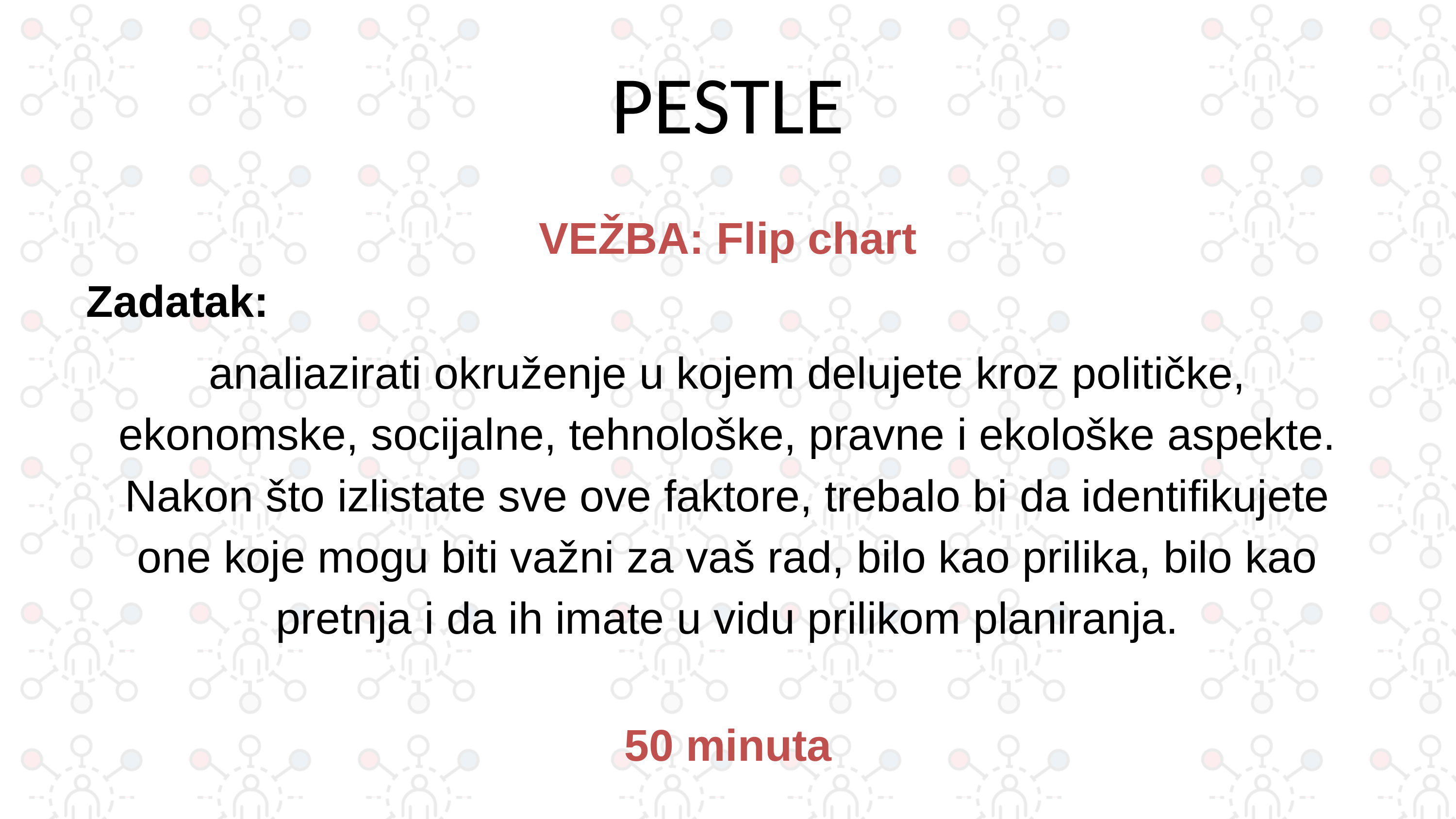

# PESTLE

VEŽBA: Flip chart
Zadatak:
analiazirati okruženje u kojem delujete kroz političke, ekonomske, socijalne, tehnološke, pravne i ekološke aspekte.
Nakon što izlistate sve ove faktore, trebalo bi da identifikujete one koje mogu biti važni za vaš rad, bilo kao prilika, bilo kao pretnja i da ih imate u vidu prilikom planiranja.

50 minuta